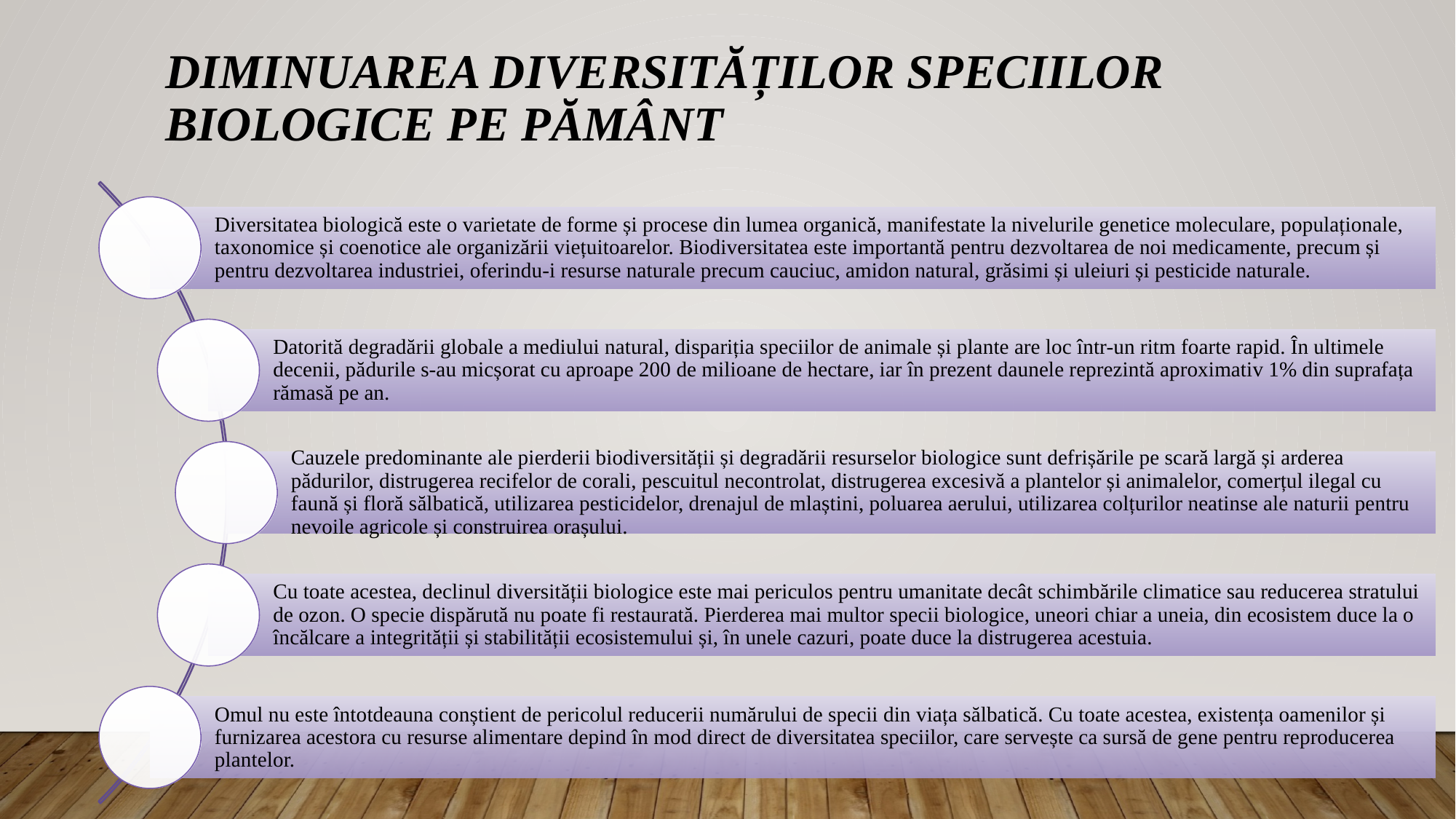

# DIMINUAREA diversitățiLOR speciilor biologice pe Pământ
Diversitatea biologică este o varietate de forme și procese din lumea organică, manifestate la nivelurile genetice moleculare, populaționale, taxonomice și coenotice ale organizării viețuitoarelor. Biodiversitatea este importantă pentru dezvoltarea de noi medicamente, precum și pentru dezvoltarea industriei, oferindu-i resurse naturale precum cauciuc, amidon natural, grăsimi și uleiuri și pesticide naturale.
Datorită degradării globale a mediului natural, dispariția speciilor de animale și plante are loc într-un ritm foarte rapid. În ultimele decenii, pădurile s-au micșorat cu aproape 200 de milioane de hectare, iar în prezent daunele reprezintă aproximativ 1% din suprafața rămasă pe an.
Cauzele predominante ale pierderii biodiversității și degradării resurselor biologice sunt defrișările pe scară largă și arderea pădurilor, distrugerea recifelor de corali, pescuitul necontrolat, distrugerea excesivă a plantelor și animalelor, comerțul ilegal cu faună și floră sălbatică, utilizarea pesticidelor, drenajul de mlaștini, poluarea aerului, utilizarea colțurilor neatinse ale naturii pentru nevoile agricole și construirea orașului.
Cu toate acestea, declinul diversității biologice este mai periculos pentru umanitate decât schimbările climatice sau reducerea stratului de ozon. O specie dispărută nu poate fi restaurată. Pierderea mai multor specii biologice, uneori chiar a uneia, din ecosistem duce la o încălcare a integrității și stabilității ecosistemului și, în unele cazuri, poate duce la distrugerea acestuia.
Omul nu este întotdeauna conștient de pericolul reducerii numărului de specii din viața sălbatică. Cu toate acestea, existența oamenilor și furnizarea acestora cu resurse alimentare depind în mod direct de diversitatea speciilor, care servește ca sursă de gene pentru reproducerea plantelor.